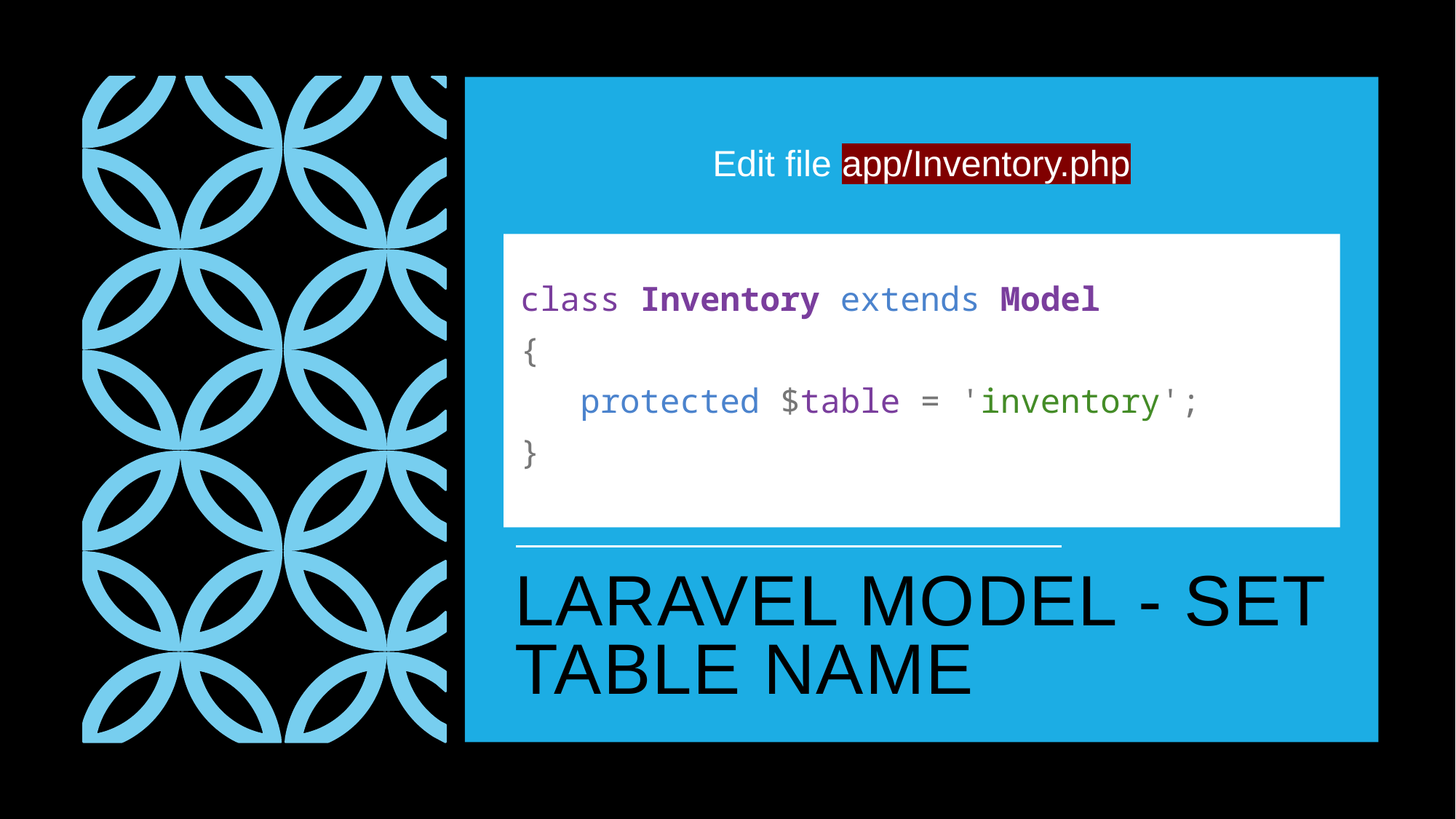

Edit file app/Inventory.php

class Inventory extends Model
{
   protected $table = 'inventory';
}

# Laravel MODEL - SET TABLE NAME